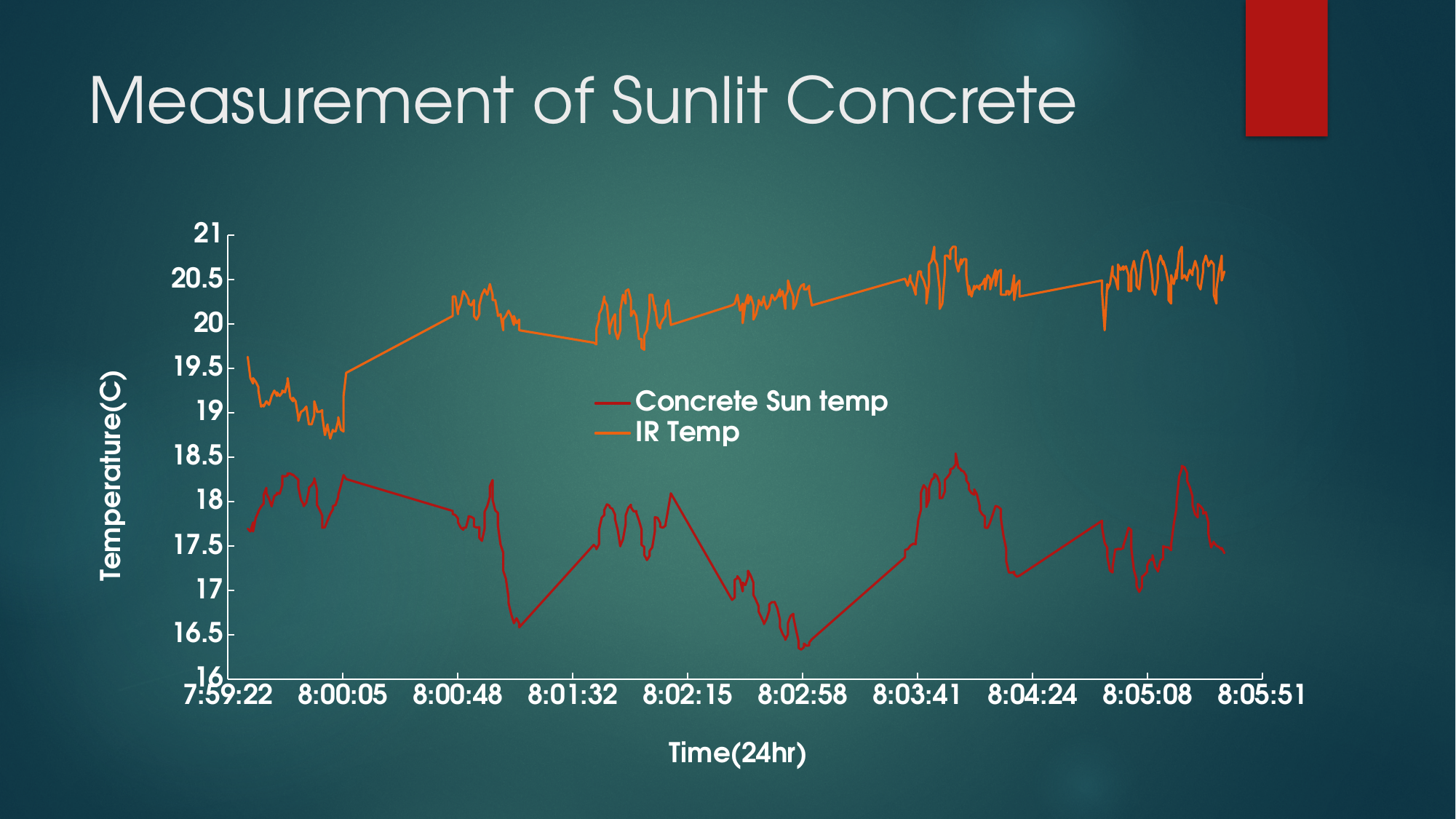

# Measurement of Sunlit Concrete

### Chart

| Category |  |  |
|---|---|---|